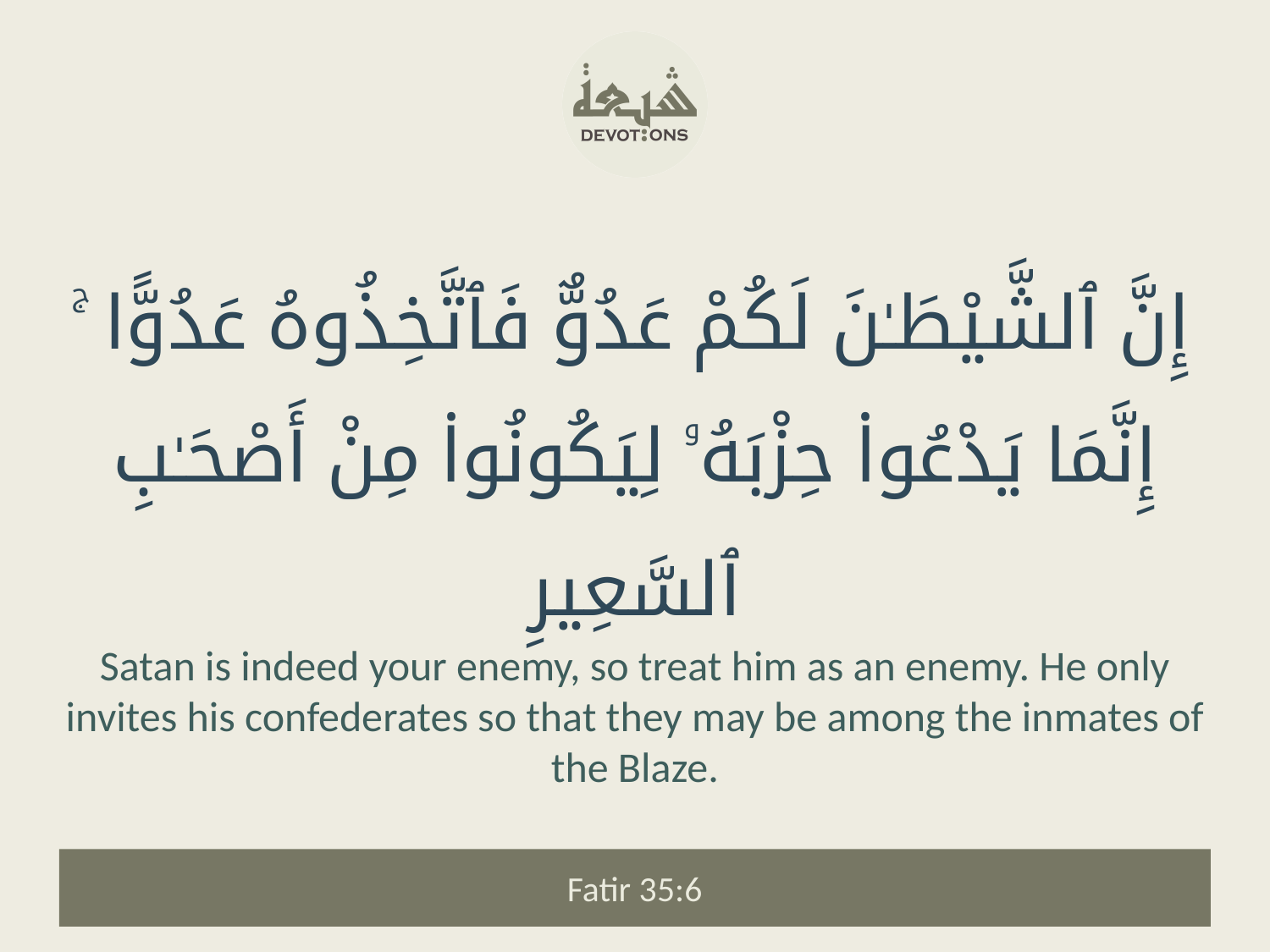

إِنَّ ٱلشَّيْطَـٰنَ لَكُمْ عَدُوٌّ فَٱتَّخِذُوهُ عَدُوًّا ۚ إِنَّمَا يَدْعُوا۟ حِزْبَهُۥ لِيَكُونُوا۟ مِنْ أَصْحَـٰبِ ٱلسَّعِيرِ
Satan is indeed your enemy, so treat him as an enemy. He only invites his confederates so that they may be among the inmates of the Blaze.
Fatir 35:6